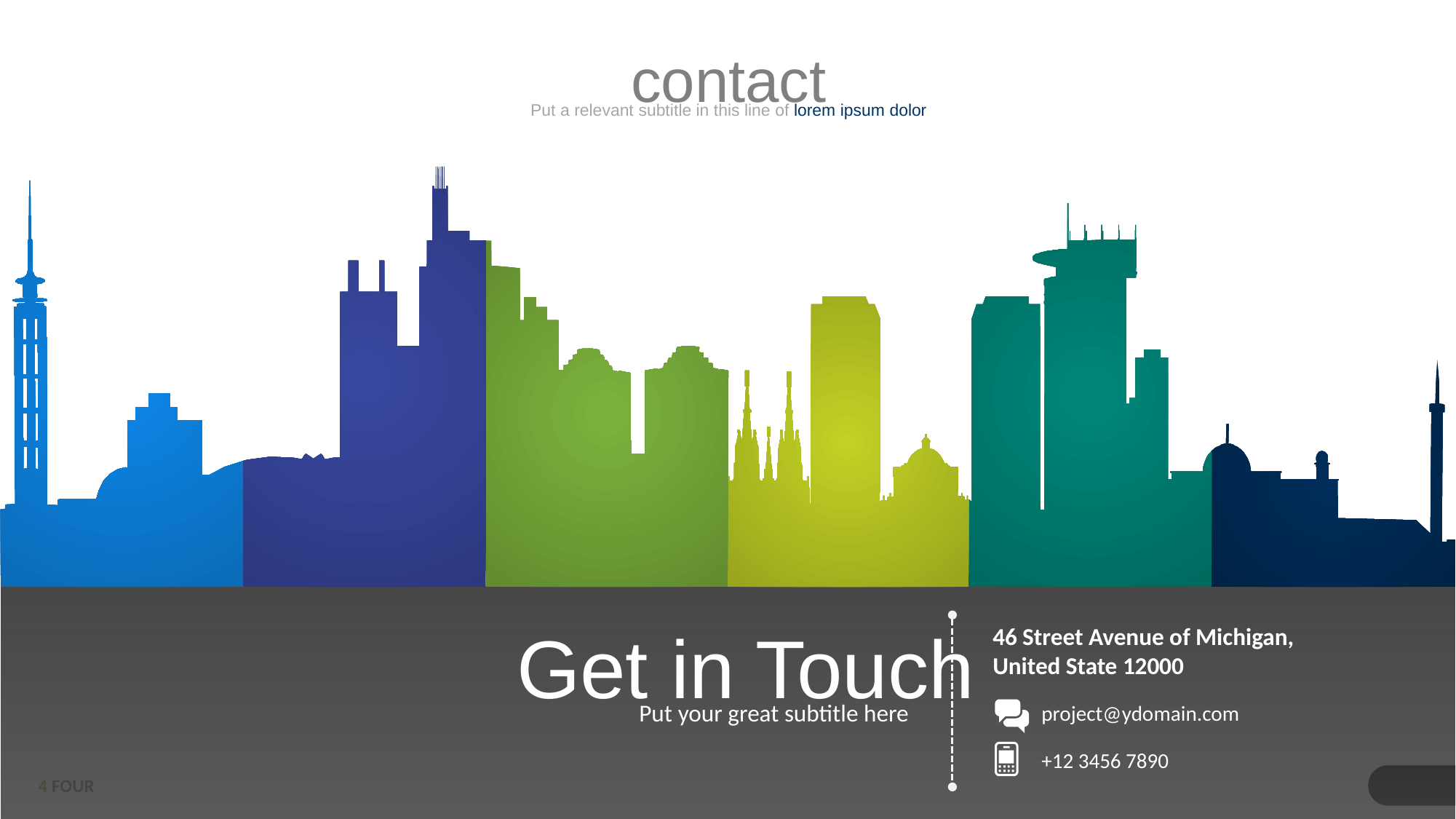

contact
Put a relevant subtitle in this line of lorem ipsum dolor

Get in Touch
46 Street Avenue of Michigan,
United State 12000
Put your great subtitle here
project@ydomain.com

+12 3456 7890